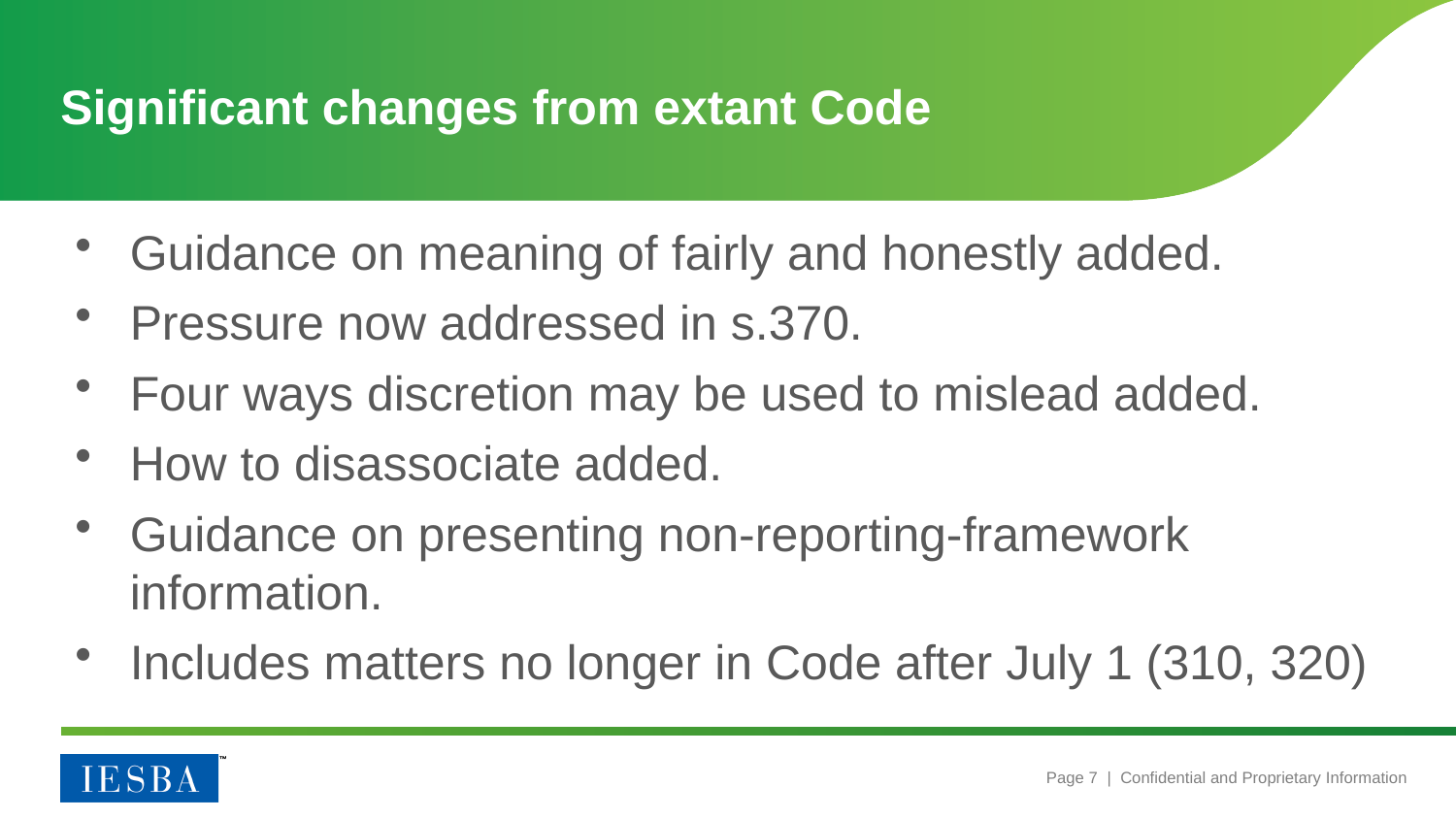

# Significant changes from extant Code
Guidance on meaning of fairly and honestly added.
Pressure now addressed in s.370.
Four ways discretion may be used to mislead added.
How to disassociate added.
Guidance on presenting non-reporting-framework information.
Includes matters no longer in Code after July 1 (310, 320)